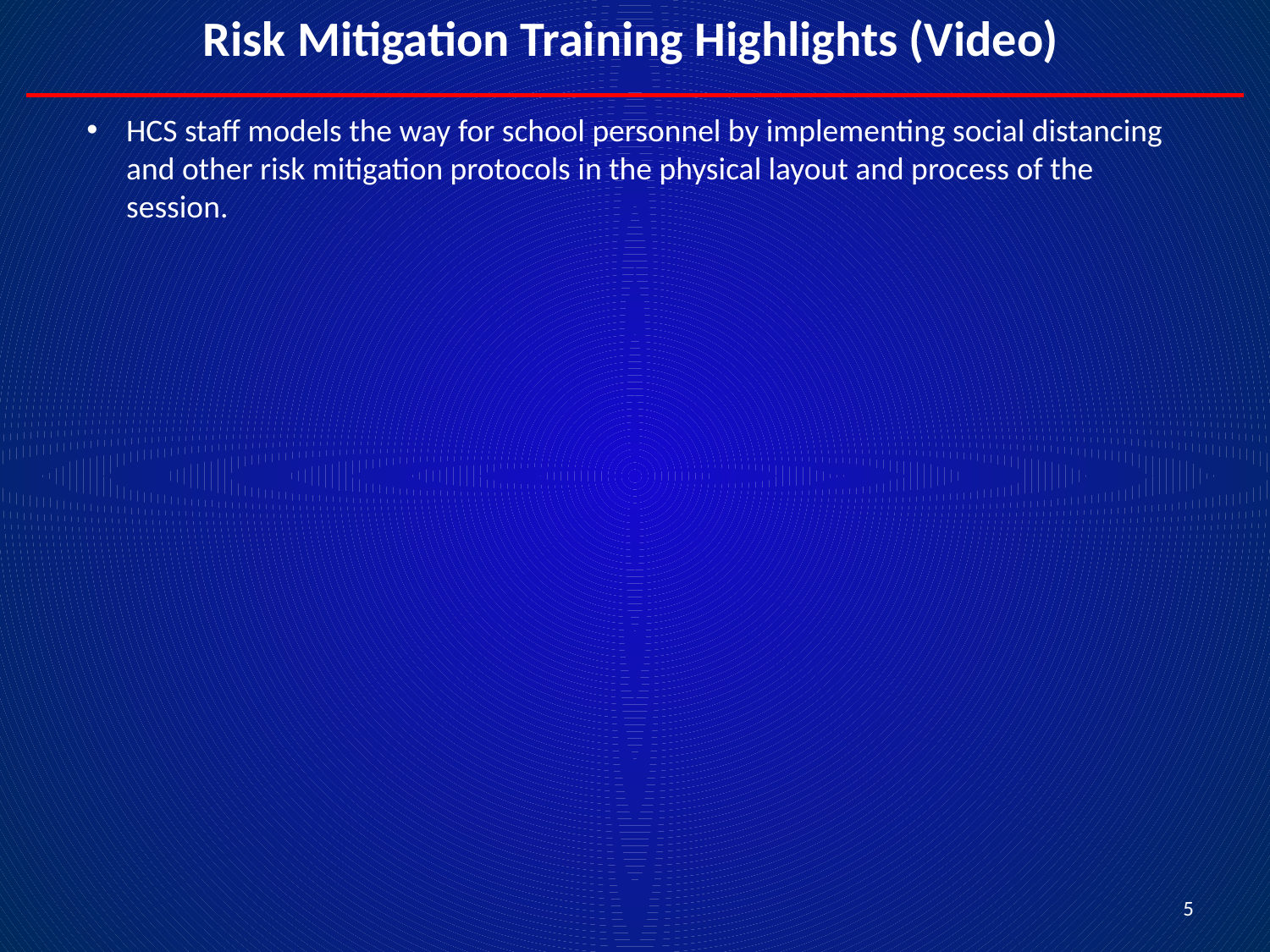

# Risk Mitigation Training Highlights (Video)
HCS staff models the way for school personnel by implementing social distancing and other risk mitigation protocols in the physical layout and process of the session.
5